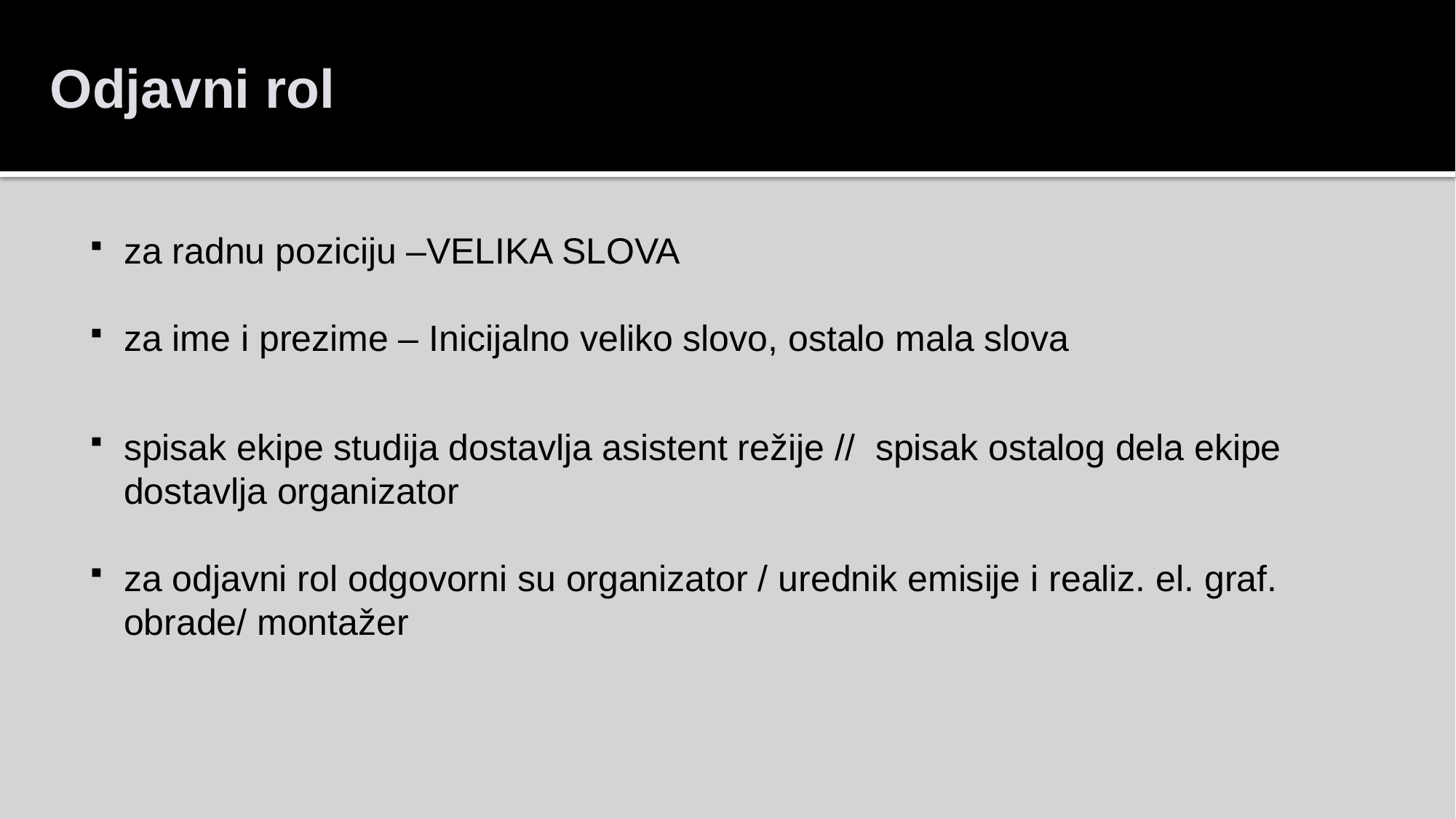

Odjavni rol

za radnu poziciju –VELIKA SLOVA

za ime i prezime – Inicijalno veliko slovo, ostalo mala slova

spisak ekipe studija dostavlja asistent režije //  spisak ostalog dela ekipe dostavlja organizator

za odjavni rol odgovorni su organizator / urednik emisije i realiz. el. graf. obrade/ montažer